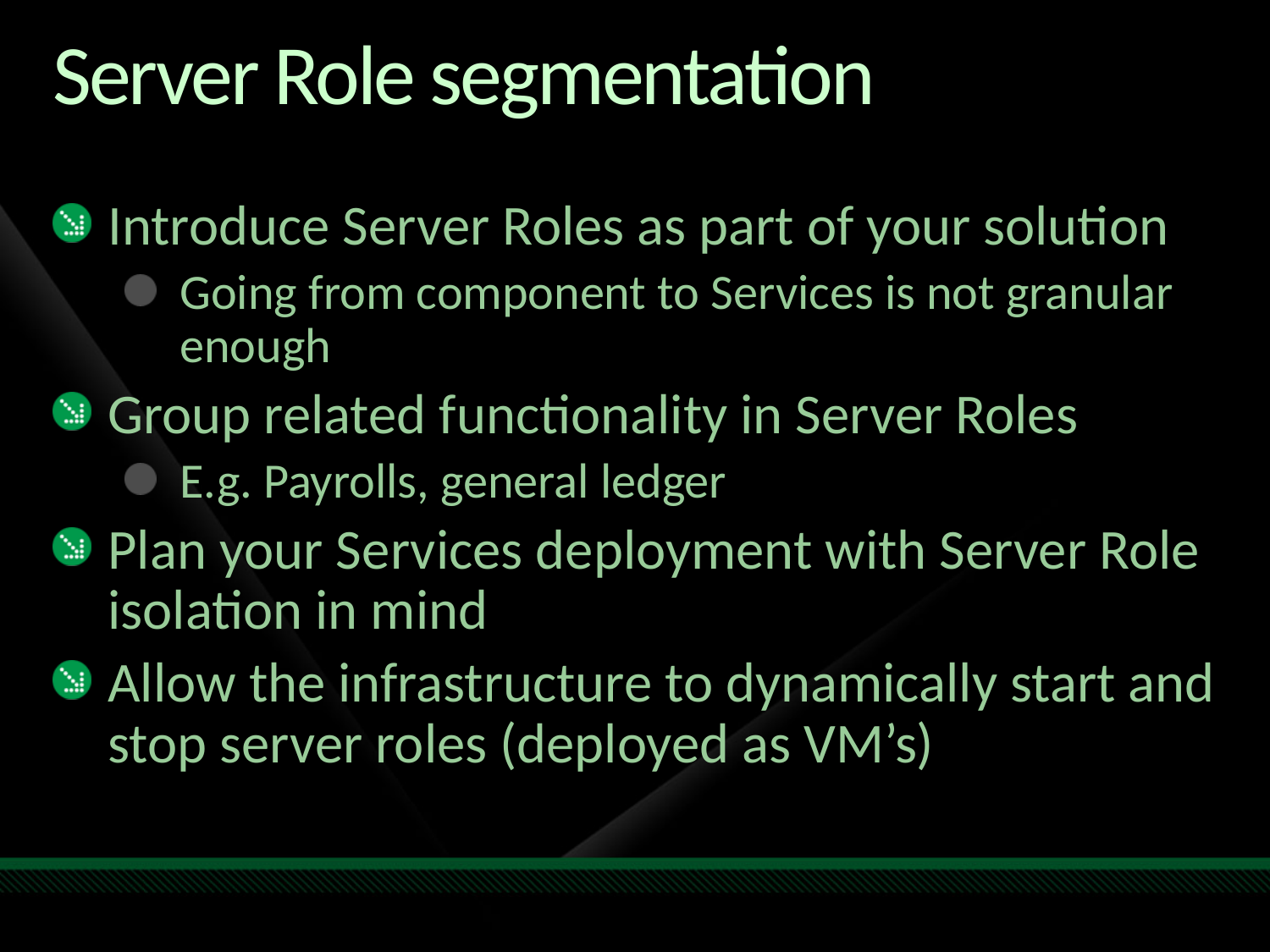

# Server Role segmentation
Introduce Server Roles as part of your solution
Going from component to Services is not granular enough
Group related functionality in Server Roles
E.g. Payrolls, general ledger
Plan your Services deployment with Server Role isolation in mind
Allow the infrastructure to dynamically start and stop server roles (deployed as VM’s)